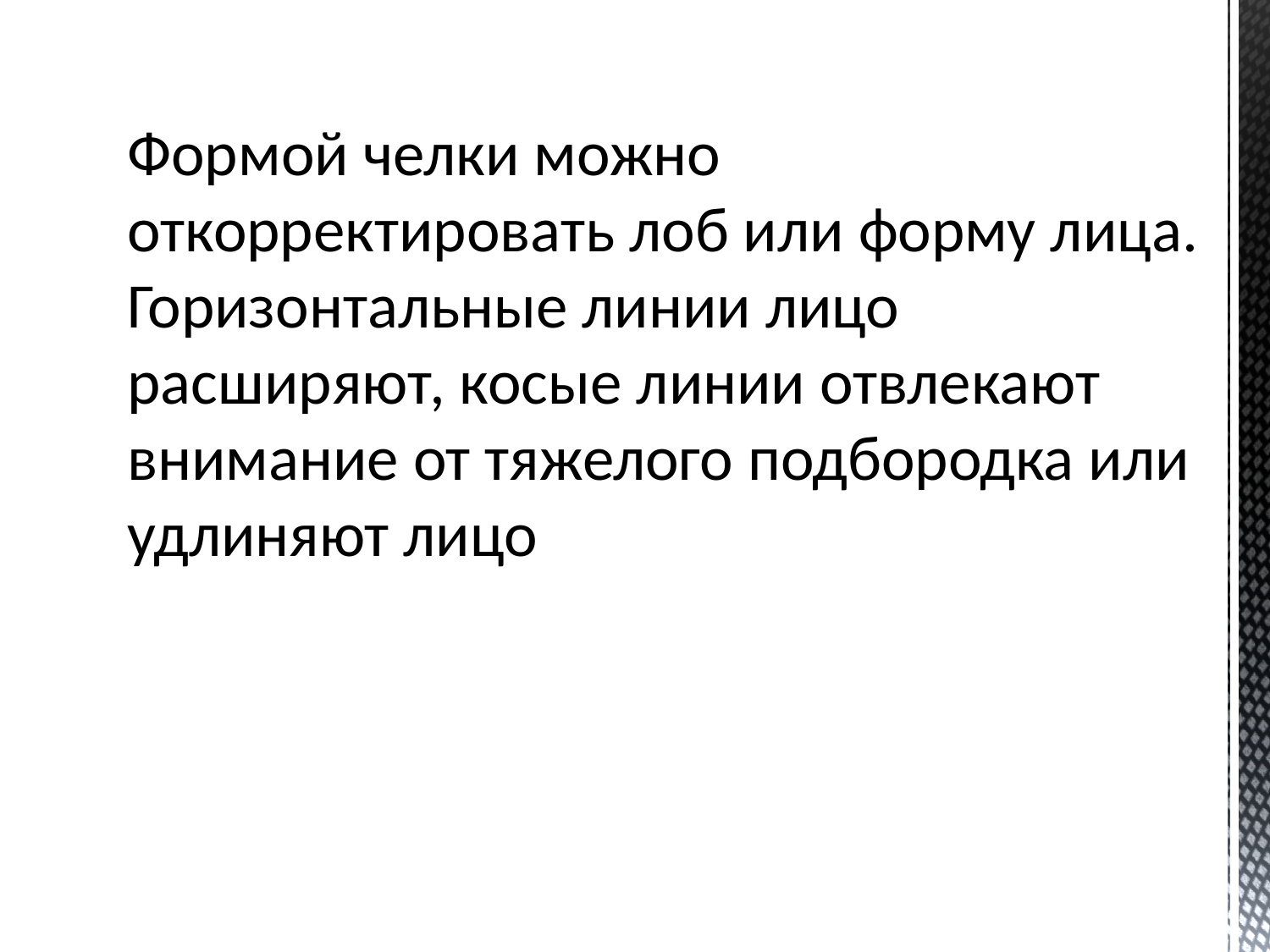

Формой челки можно откорректировать лоб или форму лица. Горизонтальные линии лицо расширяют, косые линии отвлекают внимание от тяжелого подбородка или удлиняют лицо